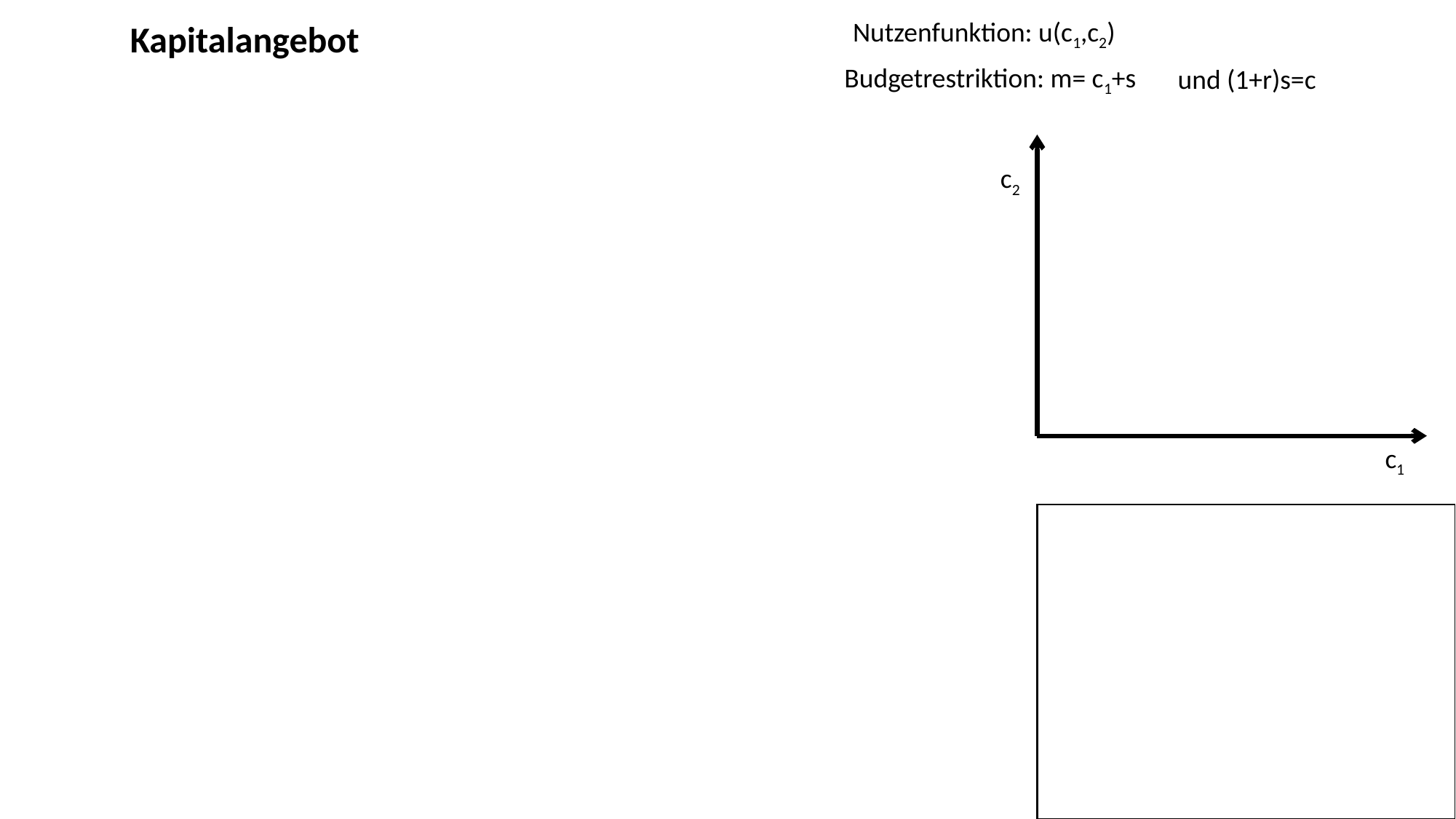

Nutzenfunktion: u(c1,c2)
Kapitalangebot
Budgetrestriktion: m= c1+s
und (1+r)s=c
c2
c1